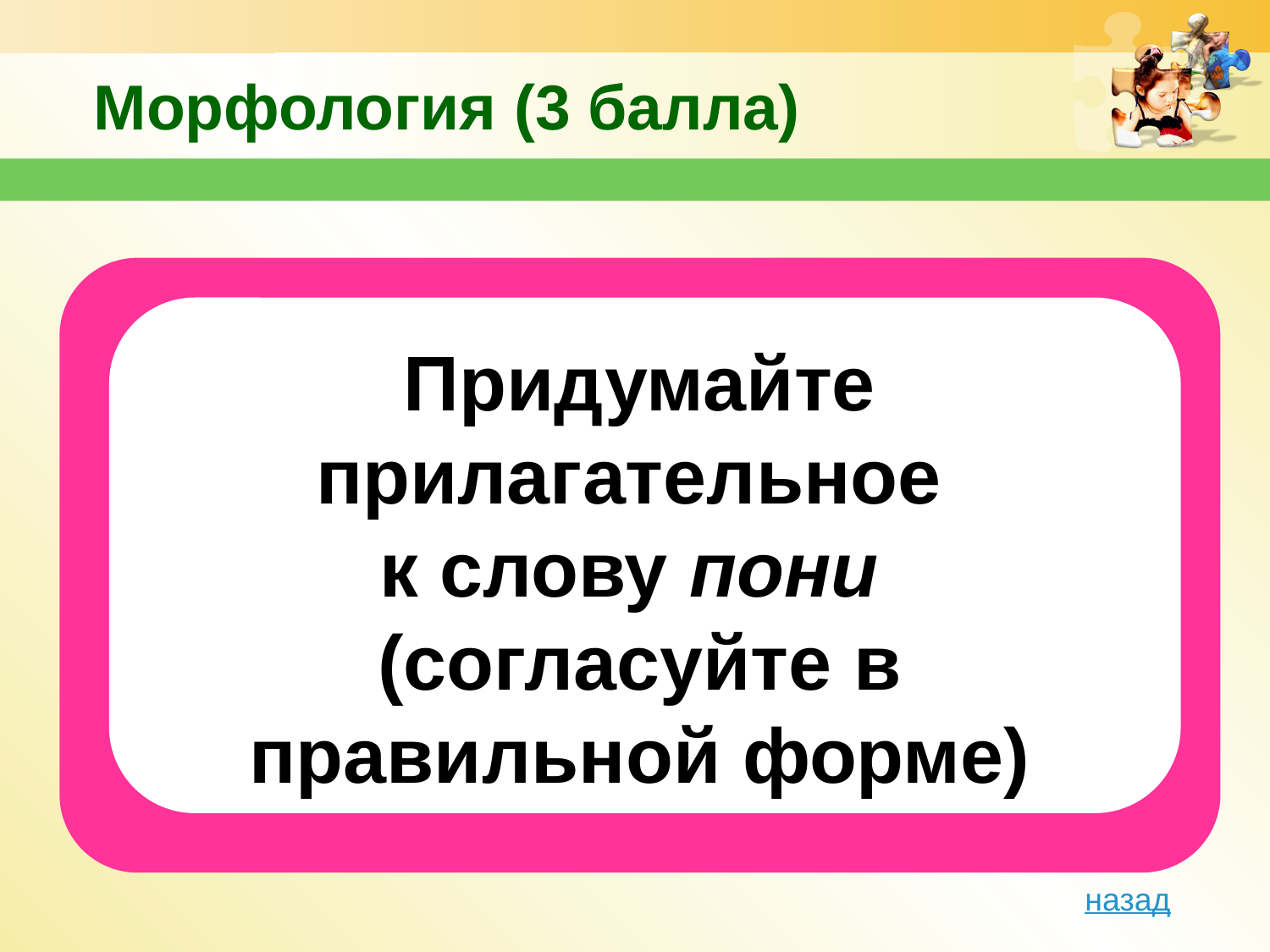

# Морфология (3 балла)

Придумайте прилагательное
к слову пони
(согласуйте в правильной форме)

Text in here
назад